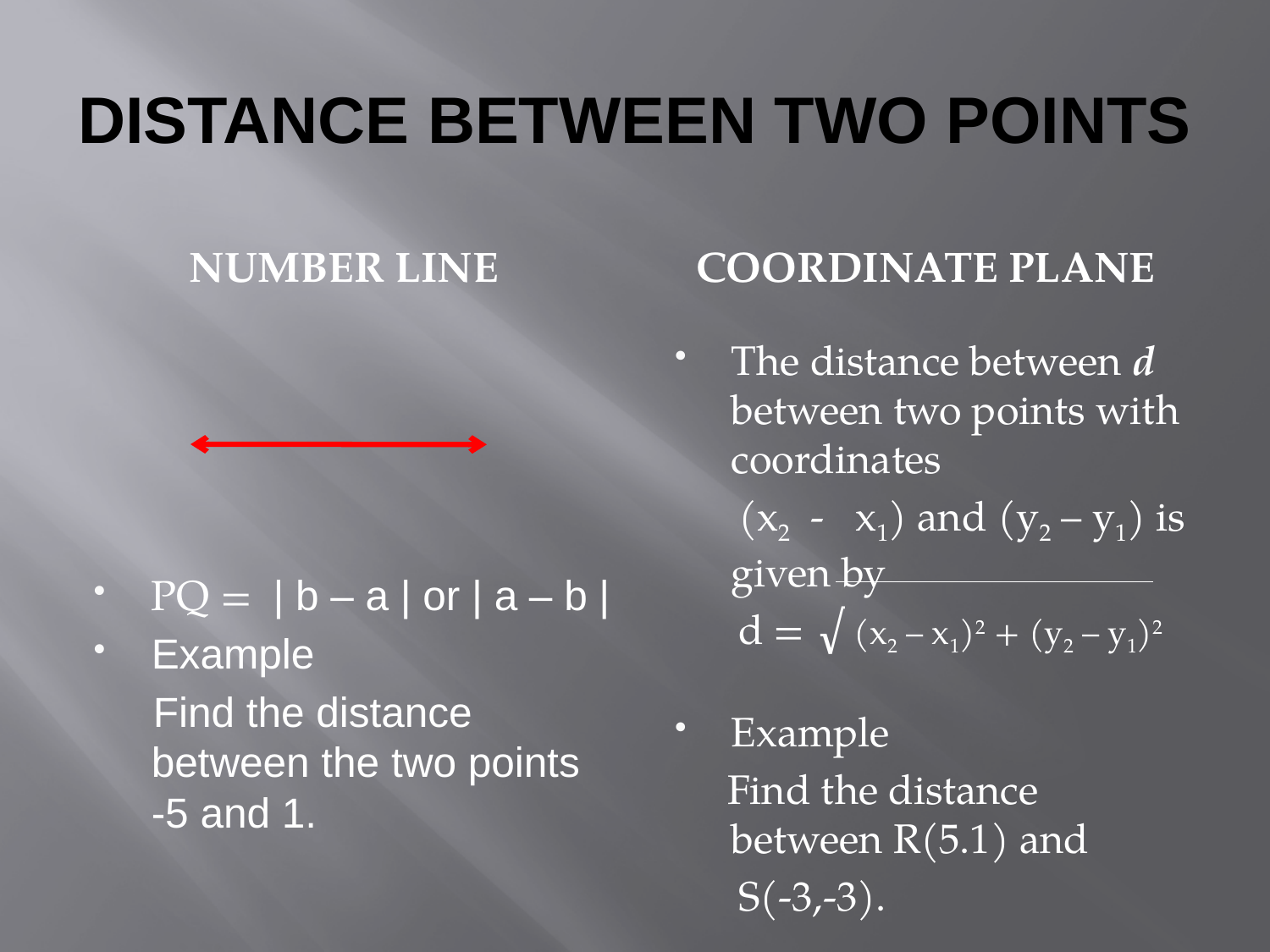

# DISTANCE BETWEEN TWO POINTS
Number line
Coordinate Plane

PQ =  | b – a | or | a – b |
Example
     Find the distance between the two points  -5 and 1.
The distance between d between two points with coordinates
      (x2  -   x1) and (y2 – y1) is given by
      d = √ (x2 – x1)2 + (y2 – y1)2

Example
     Find the distance between R(5.1) and
      S(-3,-3).